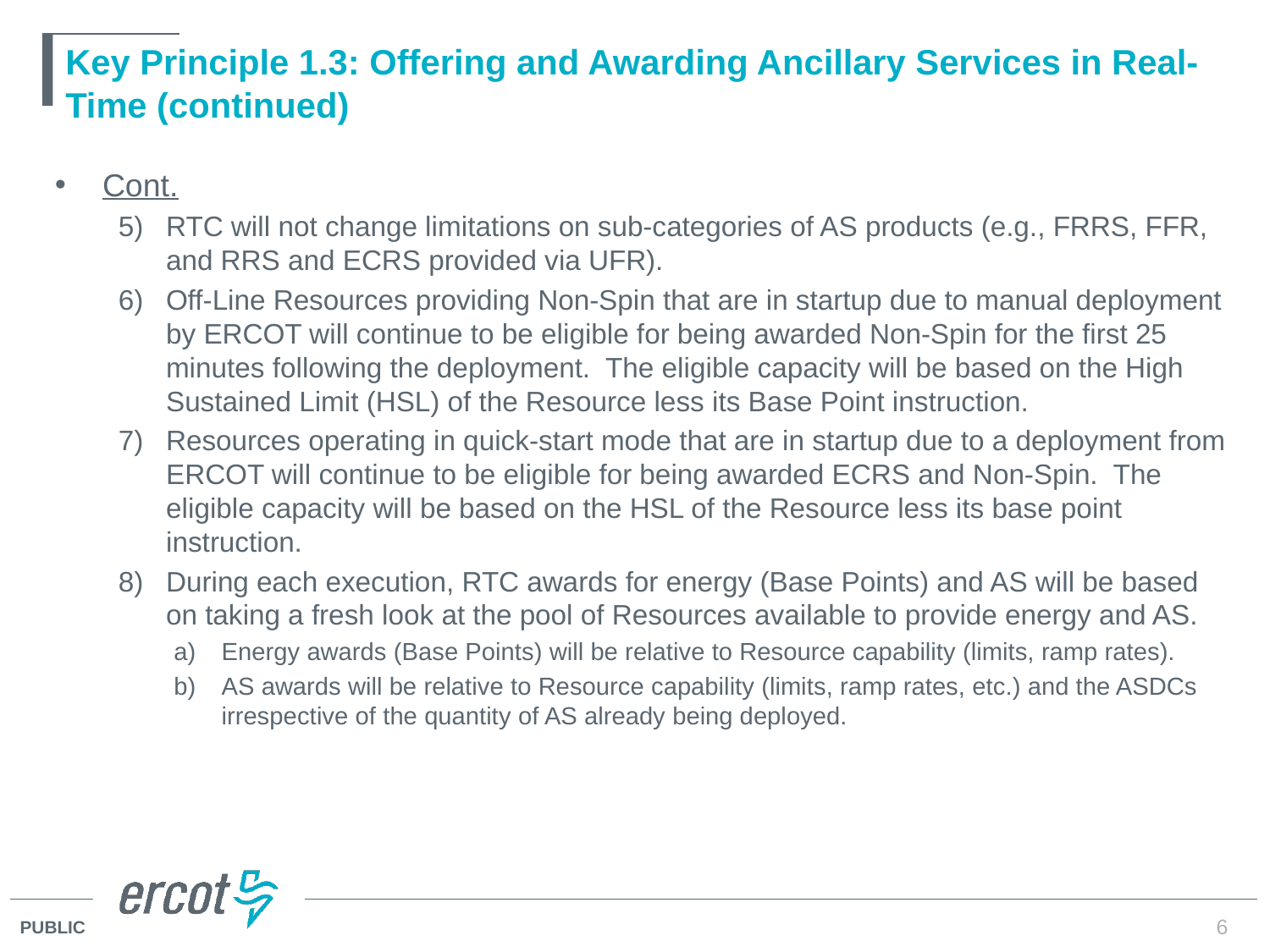

# Key Principle 1.3: Offering and Awarding Ancillary Services in Real-Time (continued)
Cont.
RTC will not change limitations on sub-categories of AS products (e.g., FRRS, FFR, and RRS and ECRS provided via UFR).
Off-Line Resources providing Non-Spin that are in startup due to manual deployment by ERCOT will continue to be eligible for being awarded Non-Spin for the first 25 minutes following the deployment.  The eligible capacity will be based on the High Sustained Limit (HSL) of the Resource less its Base Point instruction.
Resources operating in quick-start mode that are in startup due to a deployment from ERCOT will continue to be eligible for being awarded ECRS and Non-Spin.  The eligible capacity will be based on the HSL of the Resource less its base point instruction.
During each execution, RTC awards for energy (Base Points) and AS will be based on taking a fresh look at the pool of Resources available to provide energy and AS.
Energy awards (Base Points) will be relative to Resource capability (limits, ramp rates).
AS awards will be relative to Resource capability (limits, ramp rates, etc.) and the ASDCs irrespective of the quantity of AS already being deployed.
6